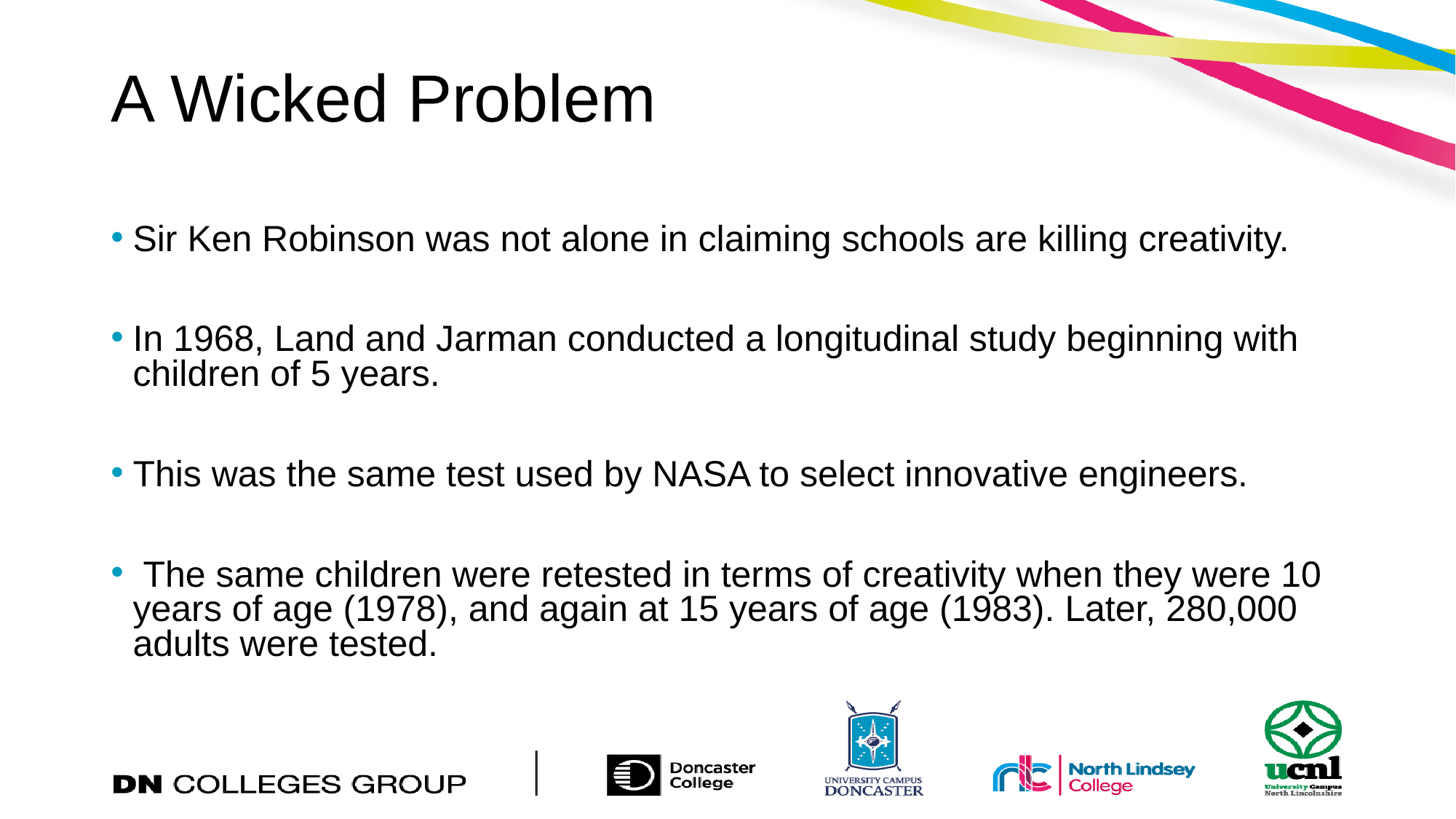

# A Wicked Problem
Sir Ken Robinson was not alone in claiming schools are killing creativity.

In 1968, Land and Jarman conducted a longitudinal study beginning with children of 5 years.

This was the same test used by NASA to select innovative engineers.

 The same children were retested in terms of creativity when they were 10 years of age (1978), and again at 15 years of age (1983). Later, 280,000 adults were tested.